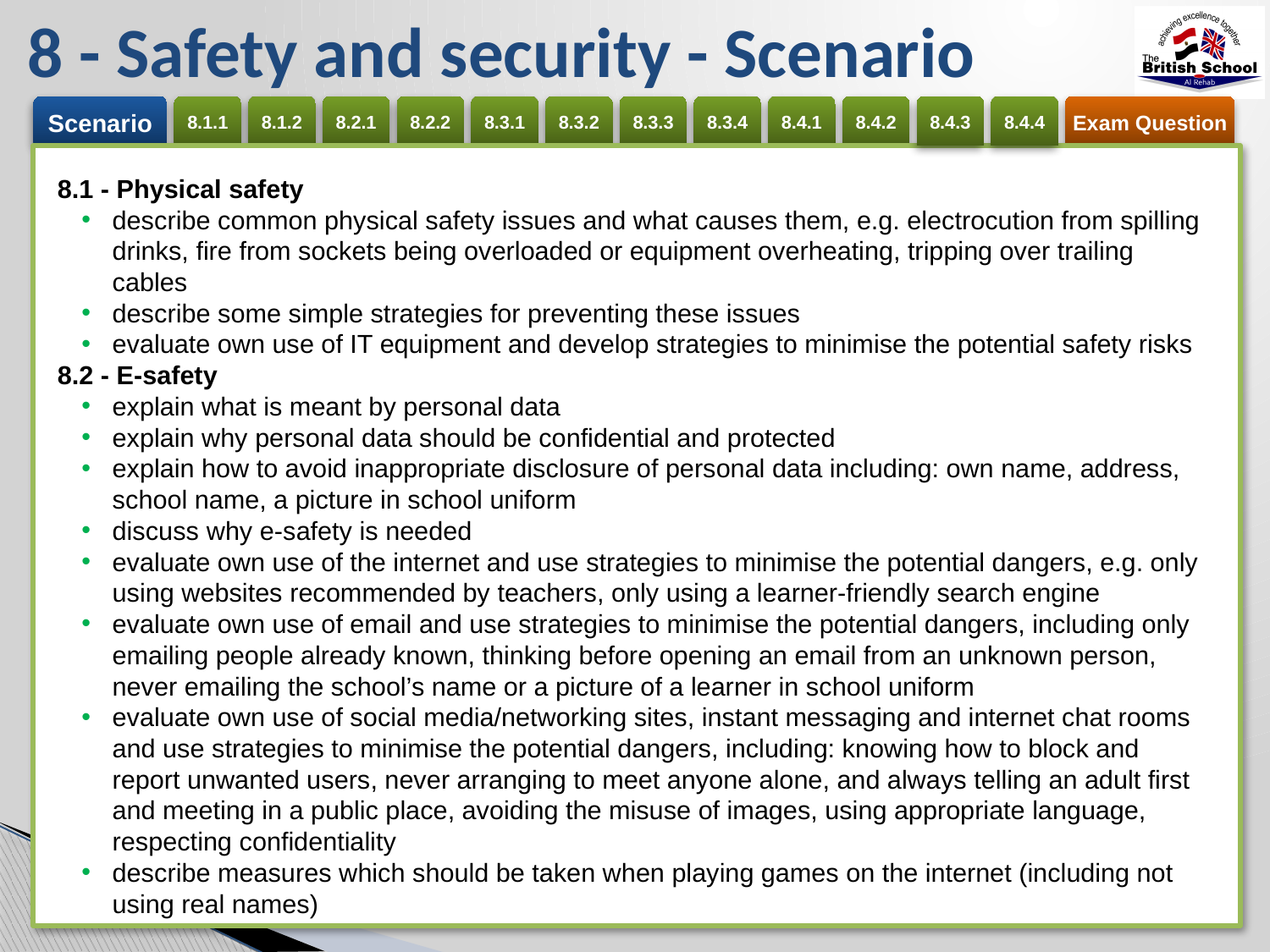

# 8 - Safety and security - Scenario
8.1 - Physical safety
describe common physical safety issues and what causes them, e.g. electrocution from spilling drinks, fire from sockets being overloaded or equipment overheating, tripping over trailing cables
describe some simple strategies for preventing these issues
evaluate own use of IT equipment and develop strategies to minimise the potential safety risks
8.2 - E-safety
explain what is meant by personal data
explain why personal data should be confidential and protected
explain how to avoid inappropriate disclosure of personal data including: own name, address, school name, a picture in school uniform
discuss why e-safety is needed
evaluate own use of the internet and use strategies to minimise the potential dangers, e.g. only using websites recommended by teachers, only using a learner-friendly search engine
evaluate own use of email and use strategies to minimise the potential dangers, including only emailing people already known, thinking before opening an email from an unknown person, never emailing the school’s name or a picture of a learner in school uniform
evaluate own use of social media/networking sites, instant messaging and internet chat rooms and use strategies to minimise the potential dangers, including: knowing how to block and report unwanted users, never arranging to meet anyone alone, and always telling an adult first and meeting in a public place, avoiding the misuse of images, using appropriate language, respecting confidentiality
describe measures which should be taken when playing games on the internet (including not using real names)